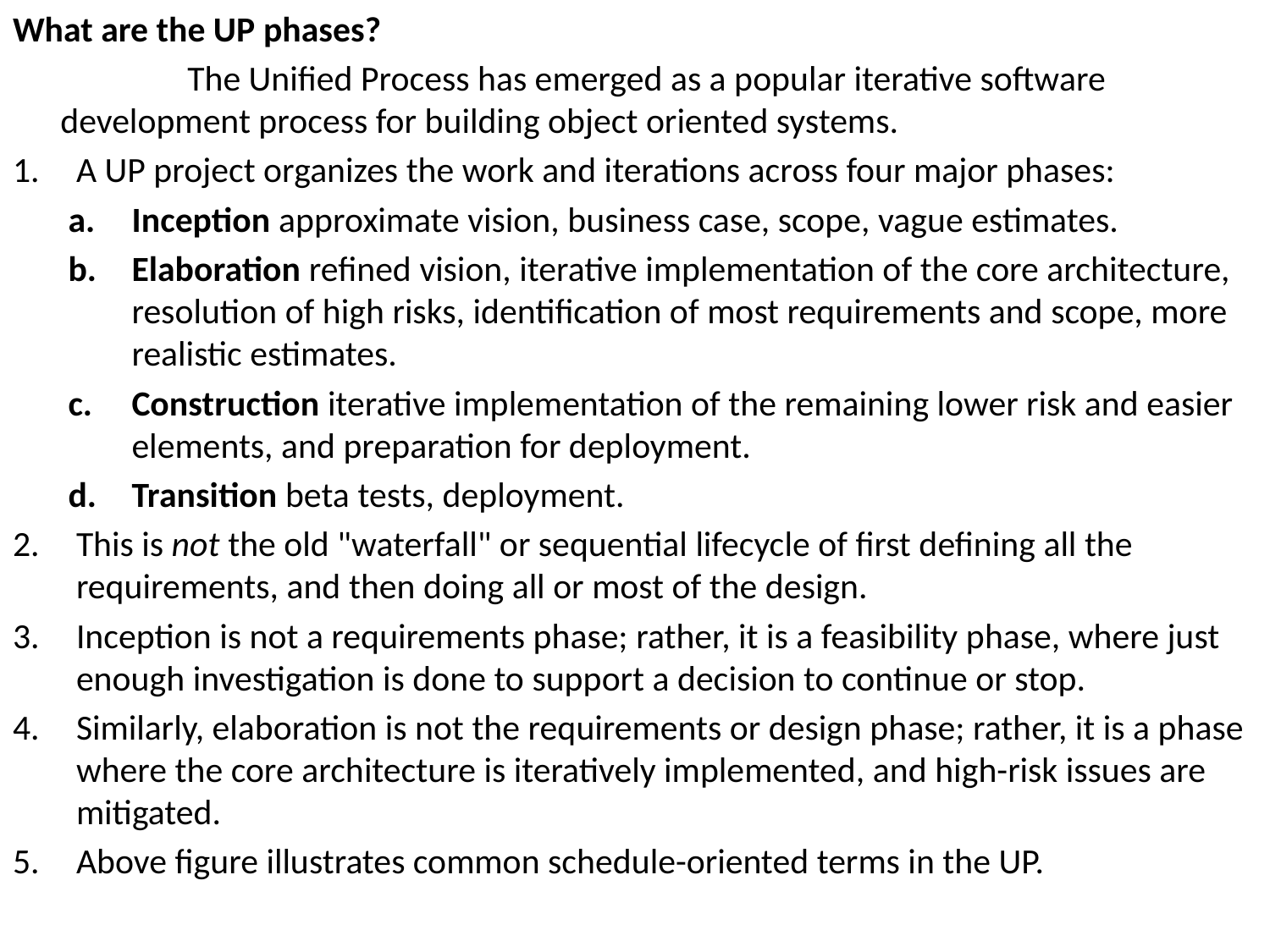

What are the UP phases?
		The Unified Process has emerged as a popular iterative software development process for building object oriented systems.
A UP project organizes the work and iterations across four major phases:
Inception approximate vision, business case, scope, vague estimates.
Elaboration refined vision, iterative implementation of the core architecture, resolution of high risks, identification of most requirements and scope, more realistic estimates.
Construction iterative implementation of the remaining lower risk and easier elements, and preparation for deployment.
Transition beta tests, deployment.
This is not the old "waterfall" or sequential lifecycle of first defining all the requirements, and then doing all or most of the design.
Inception is not a requirements phase; rather, it is a feasibility phase, where just enough investigation is done to support a decision to continue or stop.
Similarly, elaboration is not the requirements or design phase; rather, it is a phase where the core architecture is iteratively implemented, and high-risk issues are mitigated.
Above figure illustrates common schedule-oriented terms in the UP.